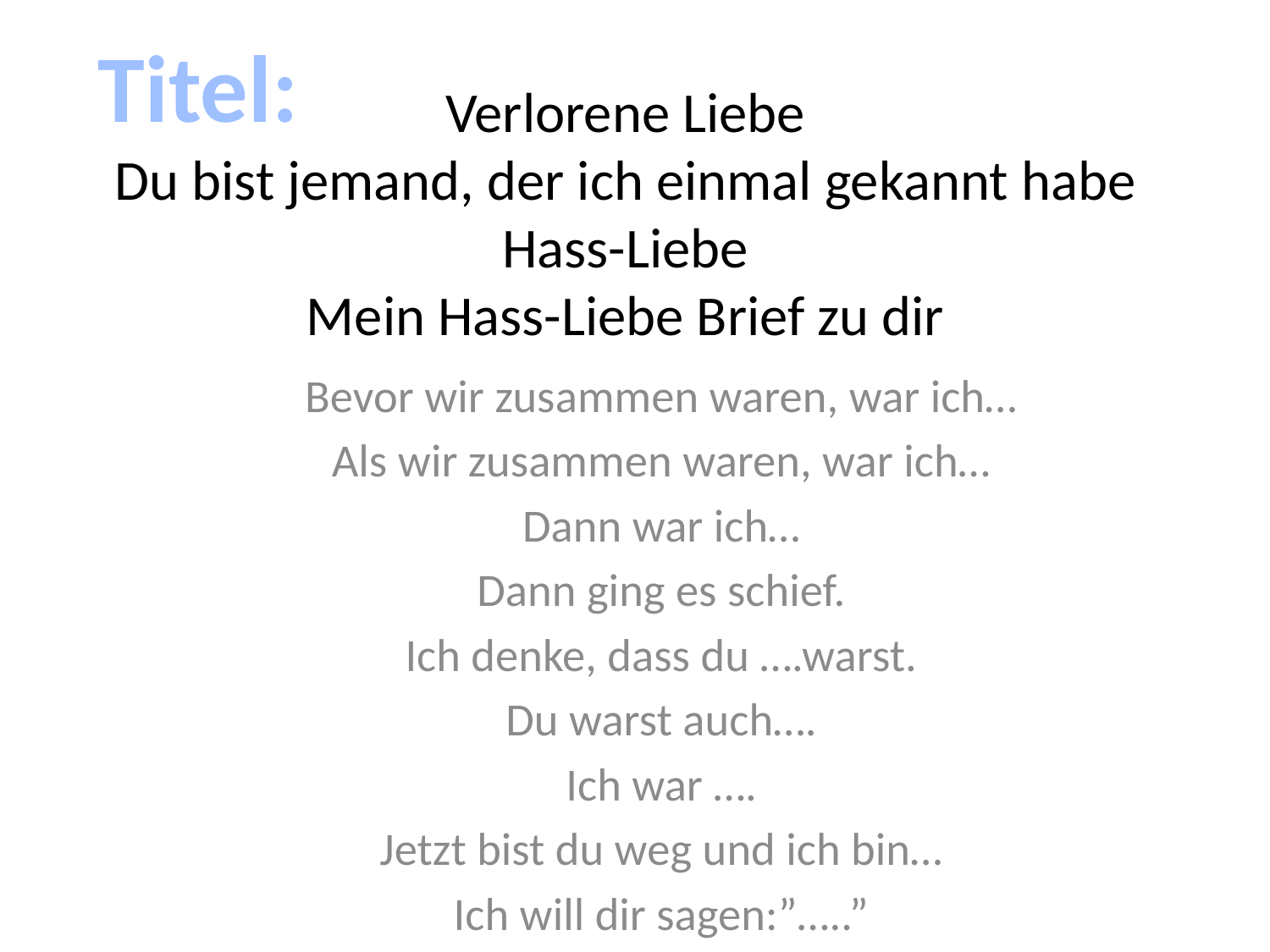

Titel:
# Verlorene Liebe Du bist jemand, der ich einmal gekannt habe Hass-Liebe Mein Hass-Liebe Brief zu dir
Bevor wir zusammen waren, war ich…
Als wir zusammen waren, war ich…
Dann war ich…
Dann ging es schief.
Ich denke, dass du ….warst.
Du warst auch….
Ich war ….
Jetzt bist du weg und ich bin…
Ich will dir sagen:”…..”